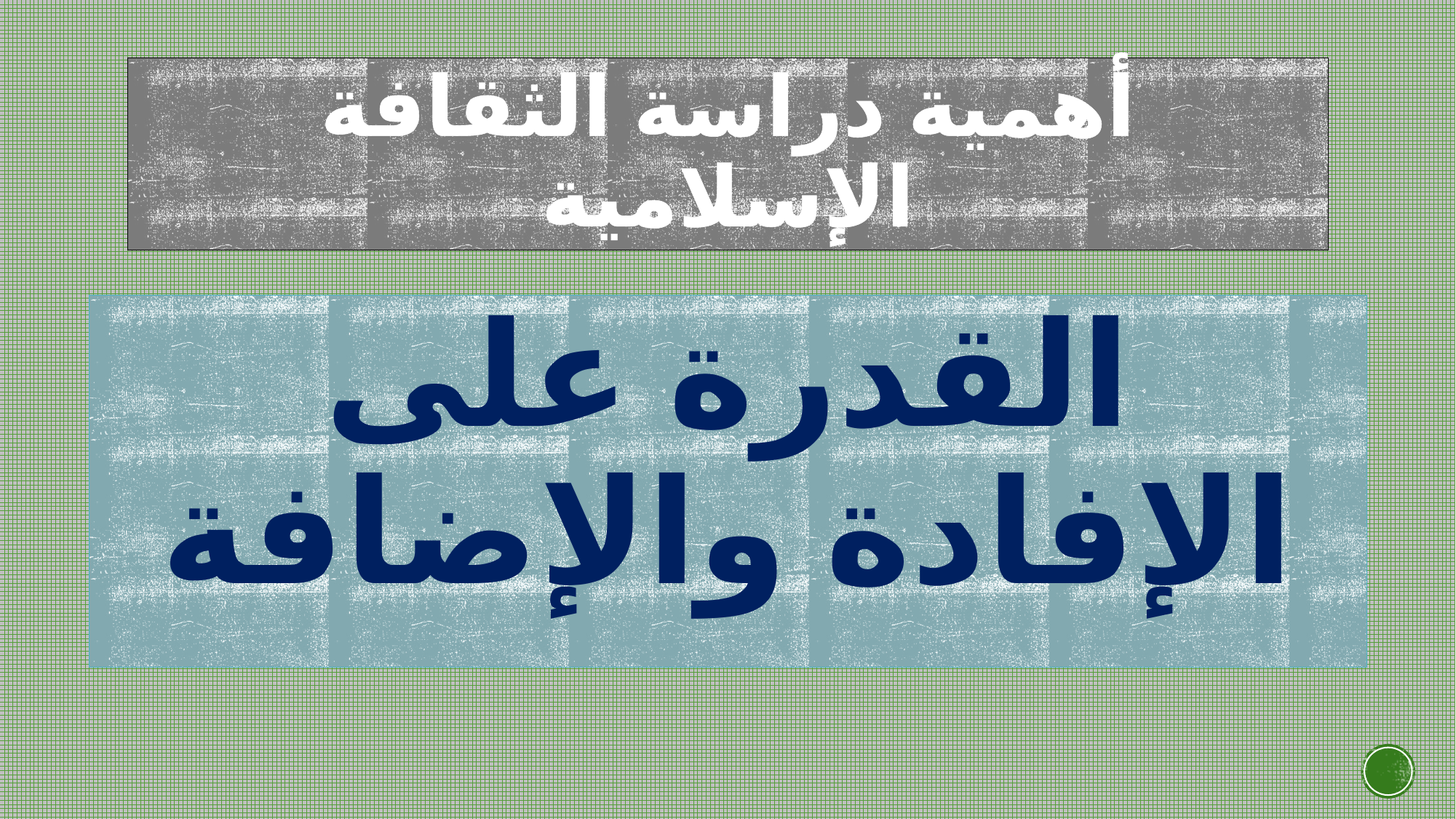

# أهمية دراسة الثقافة الإسلامية
القدرة على الإفادة والإضافة